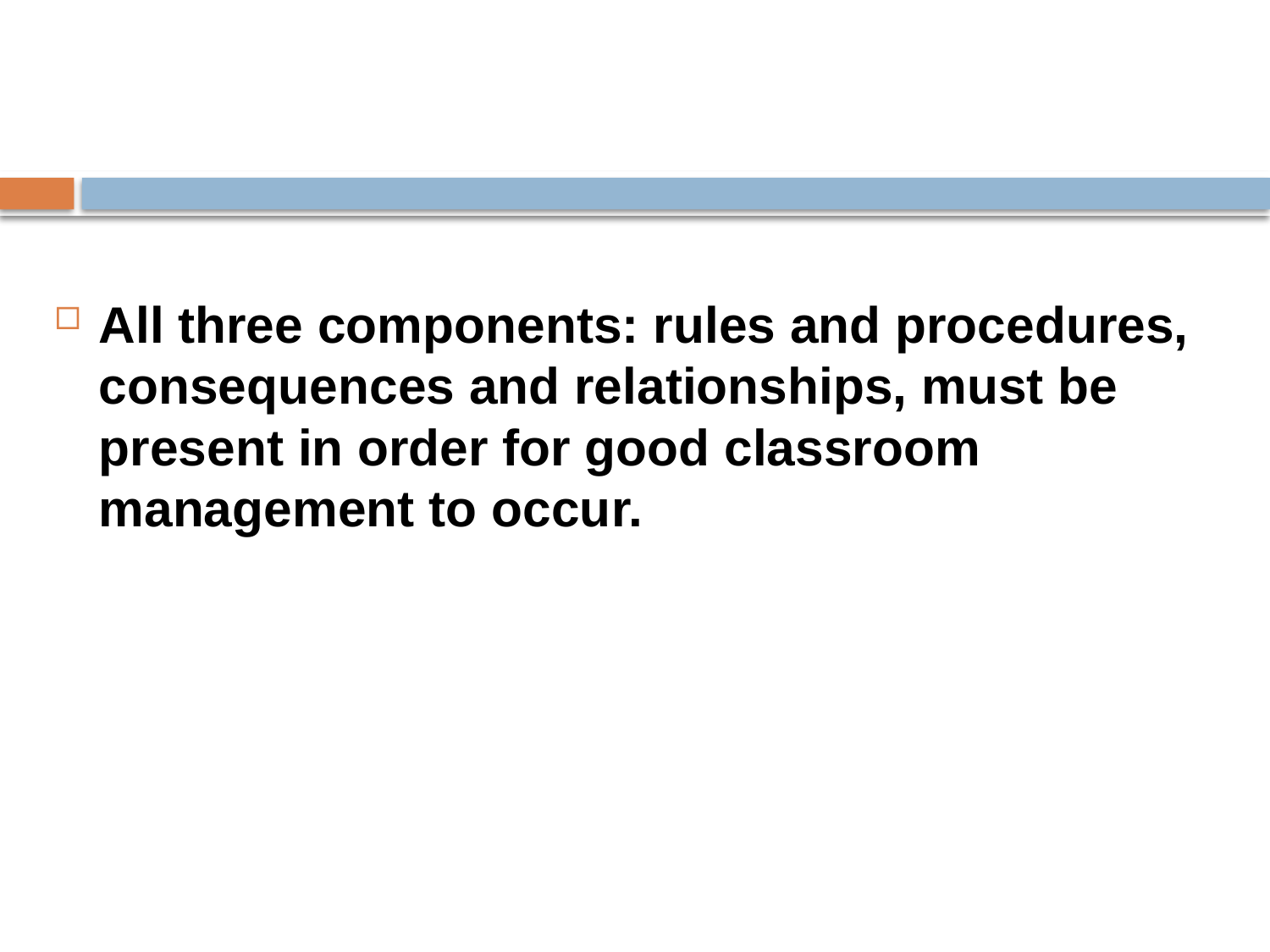

All three components: rules and procedures, consequences and relationships, must be present in order for good classroom management to occur.